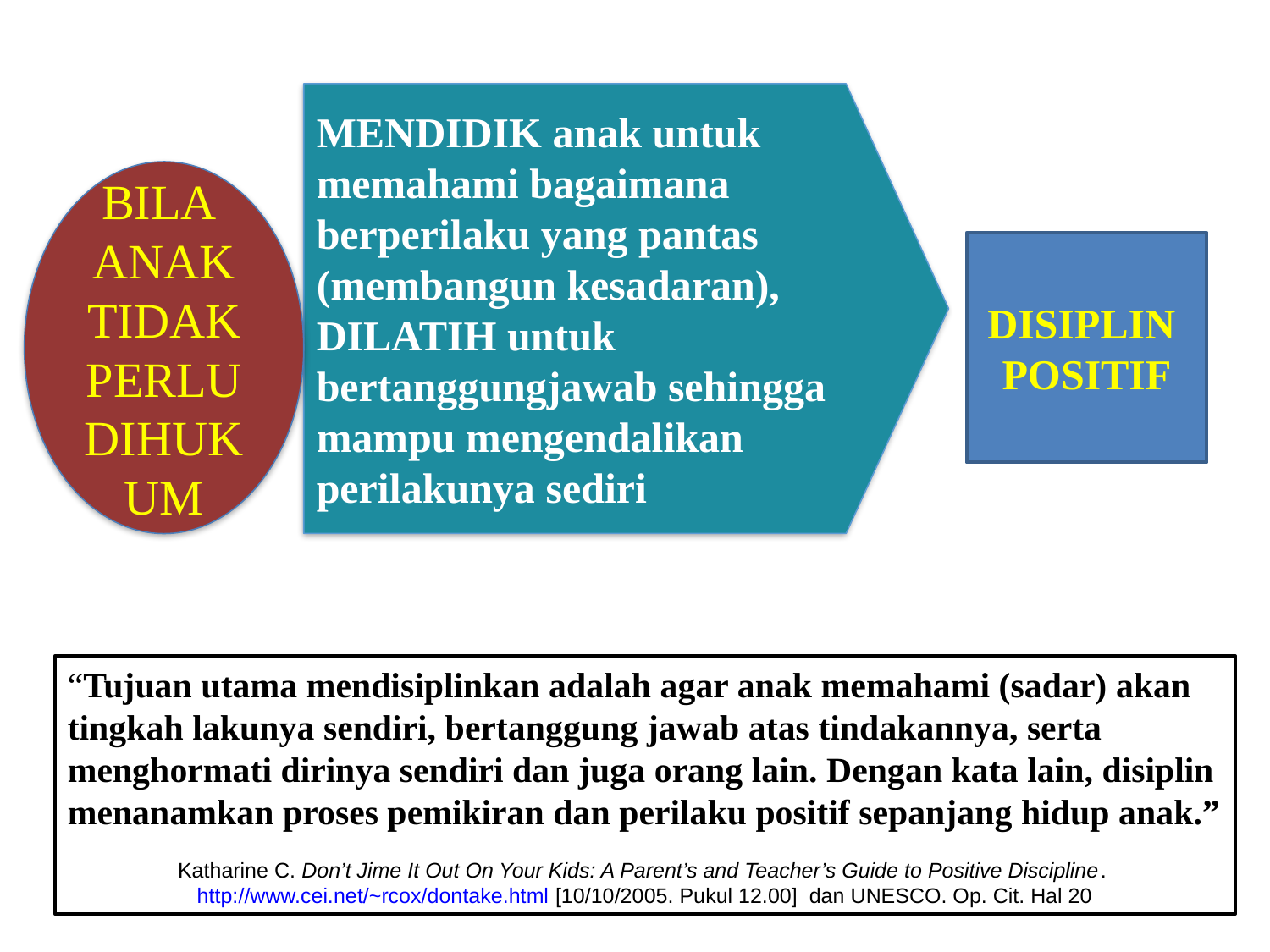

MENDIDIK anak untuk memahami bagaimana berperilaku yang pantas (membangun kesadaran), DILATIH untuk bertanggungjawab sehingga mampu mengendalikan perilakunya sediri
BILA  ANAK TIDAK PERLU DIHUKUM
DISIPLIN
POSITIF
“Tujuan utama mendisiplinkan adalah agar anak memahami (sadar) akan tingkah lakunya sendiri, bertanggung jawab atas tindakannya, serta menghormati dirinya sendiri dan juga orang lain. Dengan kata lain, disiplin menanamkan proses pemikiran dan perilaku positif sepanjang hidup anak.”

Katharine C. Don’t Jime It Out On Your Kids: A Parent’s and Teacher’s Guide to Positive Discipline. http://www.cei.net/~rcox/dontake.html [10/10/2005. Pukul 12.00]  dan UNESCO. Op. Cit. Hal 20